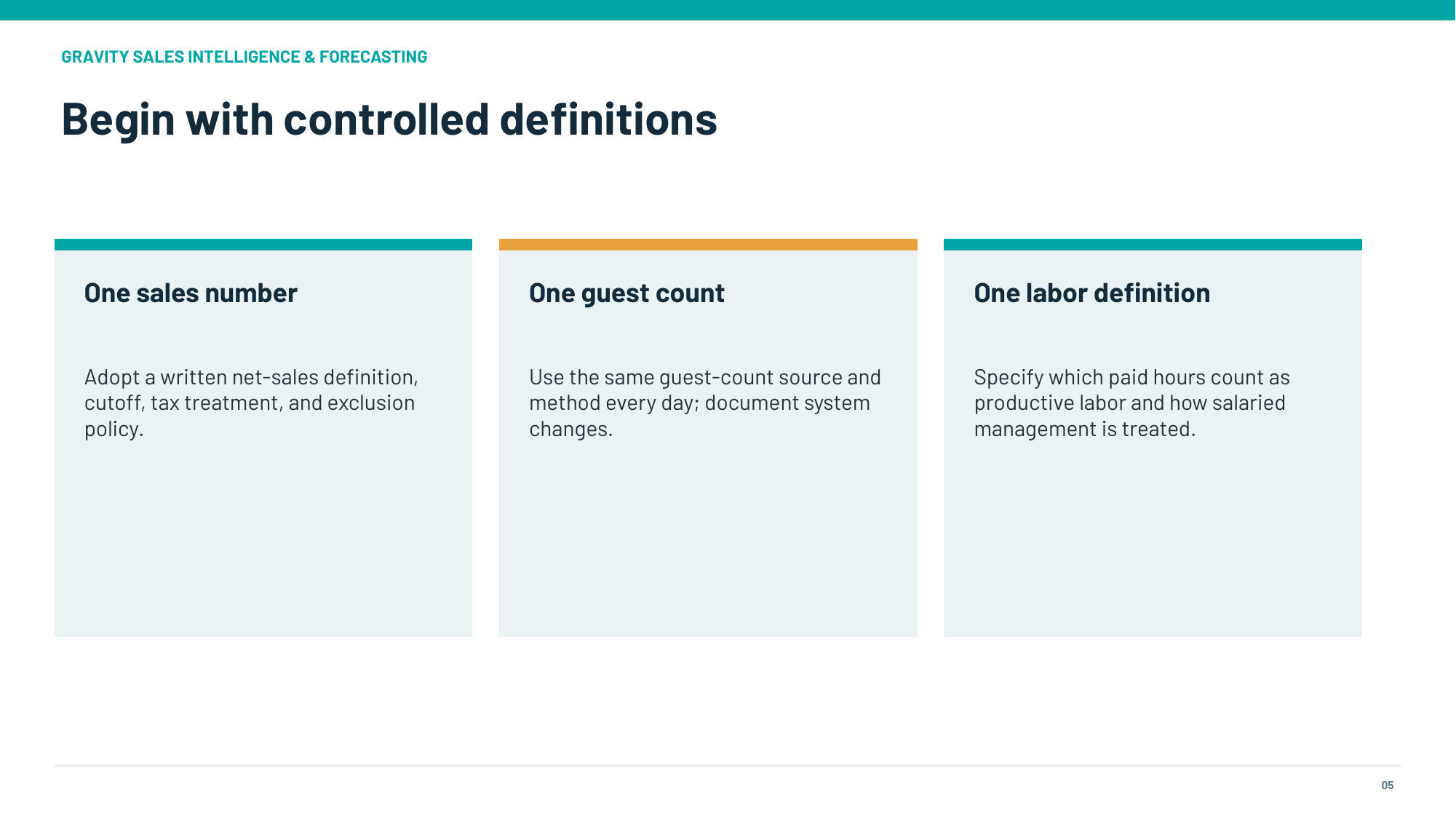

GRAVITY SALES INTELLIGENCE & FORECASTING
Begin with controlled definitions

One sales number
One guest count
One labor definition
Adopt a written net-sales definition, cutoff, tax treatment, and exclusion policy.
Use the same guest-count source and method every day; document system changes.
Specify which paid hours count as productive labor and how salaried management is treated.

05